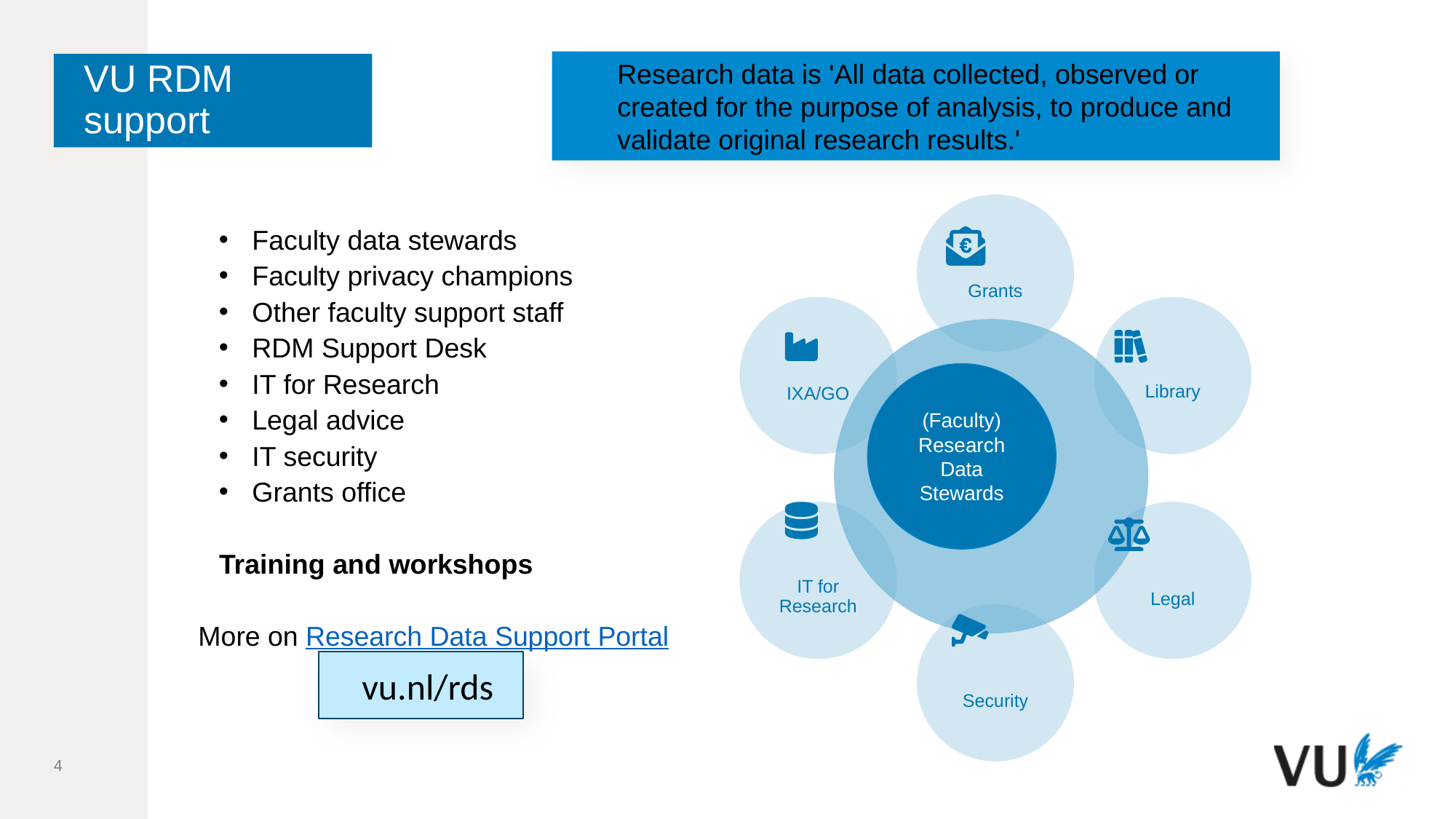

Research data is 'All data collected, observed or created for the purpose of analysis, to produce and validate original research results.'
# VU RDM support

Faculty data stewards
Faculty privacy champions​
Other faculty support staff
RDM Support Desk
IT for Research
Legal advice
IT security
Grants office

Training and workshops

More on Research Data Support Portal​

Grants

Library

Legal

Security

IT for Research

IXA/GO

(Faculty) Research Data Stewards

vu.nl/rds
4